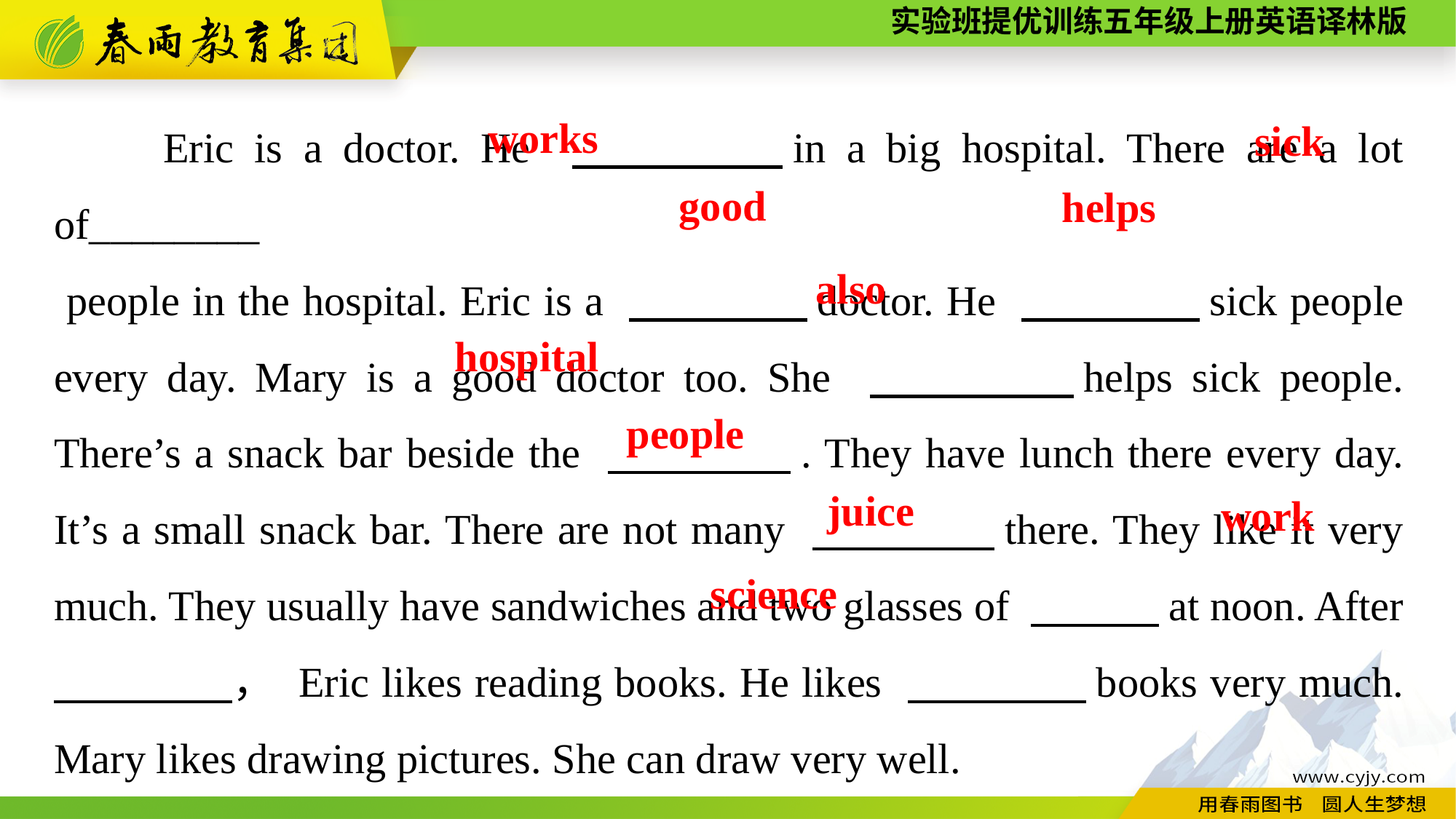

Eric is a doctor. He 　　　　in a big hospital. There are a lot of________
 people in the hospital. Eric is a 　　　　doctor. He 　　　　sick people every day. Mary is a good doctor too. She 　　　　helps sick people. There’s a snack bar beside the 　　　　. They have lunch there every day. It’s a small snack bar. There are not many 　　　　there. They like it very much. They usually have sandwiches and two glasses of 　　　at noon. After 　　　　， Eric likes reading books. He likes 　　　　books very much. Mary likes drawing pictures. She can draw very well.
works
sick
good
helps
also
hospital
people
juice
work
science